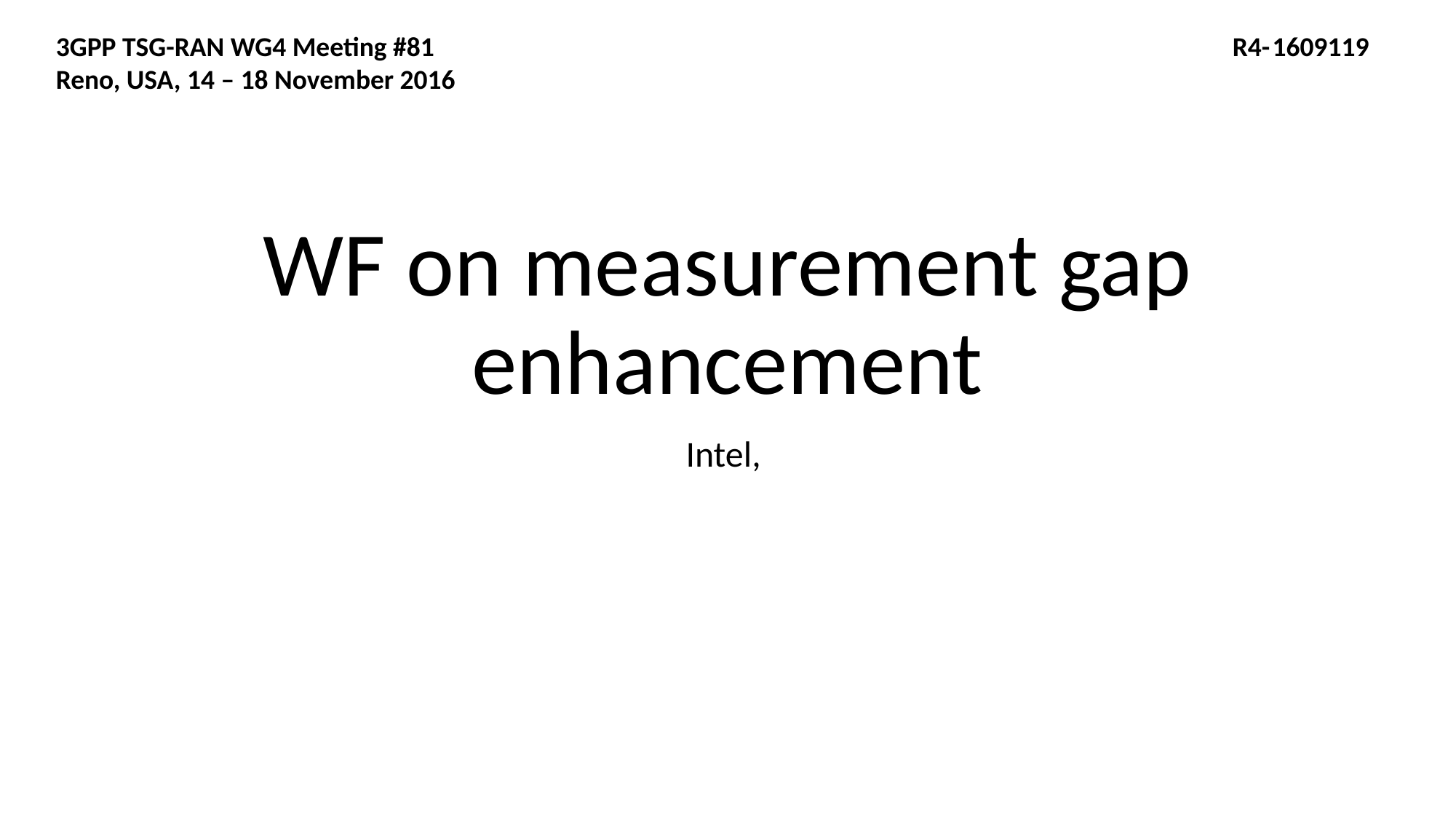

3GPP TSG-RAN WG4 Meeting #81 	                                                                                                                        R4-1609119
Reno, USA, 14 – 18 November 2016
# WF on measurement gap enhancement
Intel,